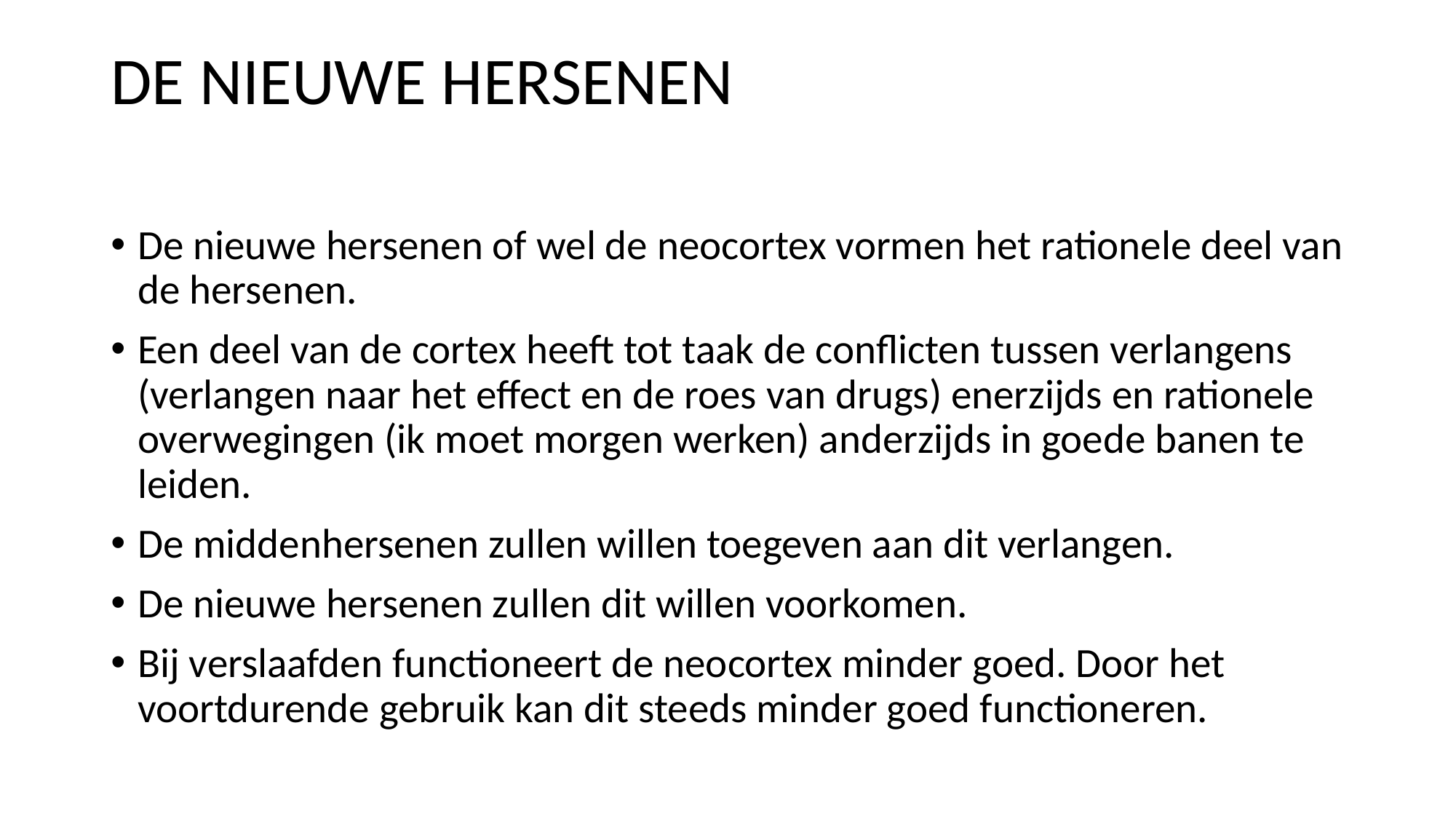

# DE NIEUWE HERSENEN
De nieuwe hersenen of wel de neocortex vormen het rationele deel van de hersenen.
Een deel van de cortex heeft tot taak de conflicten tussen verlangens (verlangen naar het effect en de roes van drugs) enerzijds en rationele overwegingen (ik moet morgen werken) anderzijds in goede banen te leiden.
De middenhersenen zullen willen toegeven aan dit verlangen.
De nieuwe hersenen zullen dit willen voorkomen.
Bij verslaafden functioneert de neocortex minder goed. Door het voortdurende gebruik kan dit steeds minder goed functioneren.